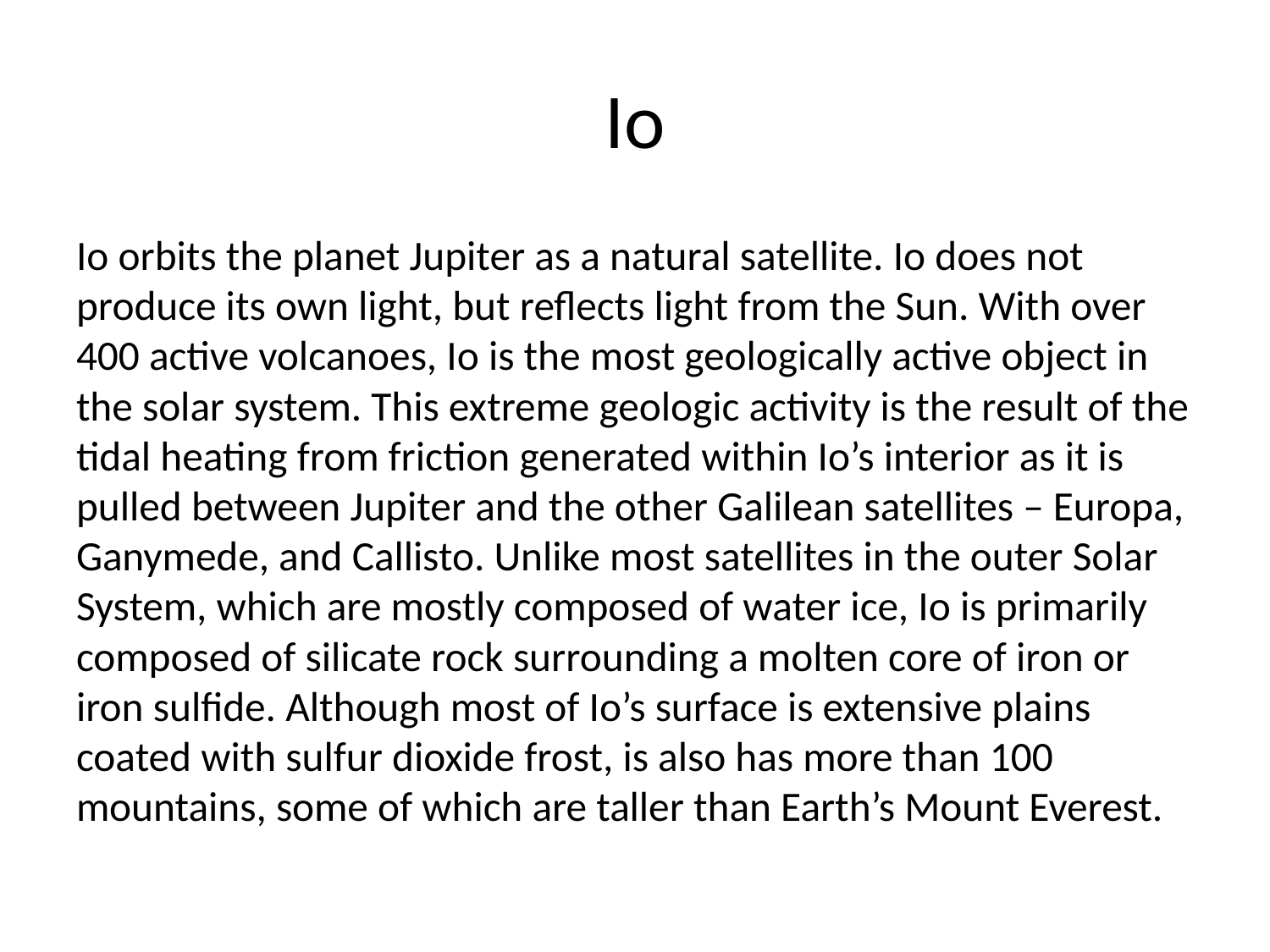

# Io
Io orbits the planet Jupiter as a natural satellite. Io does not produce its own light, but reflects light from the Sun. With over 400 active volcanoes, Io is the most geologically active object in the solar system. This extreme geologic activity is the result of the tidal heating from friction generated within Io’s interior as it is pulled between Jupiter and the other Galilean satellites – Europa, Ganymede, and Callisto. Unlike most satellites in the outer Solar System, which are mostly composed of water ice, Io is primarily composed of silicate rock surrounding a molten core of iron or iron sulfide. Although most of Io’s surface is extensive plains coated with sulfur dioxide frost, is also has more than 100 mountains, some of which are taller than Earth’s Mount Everest.